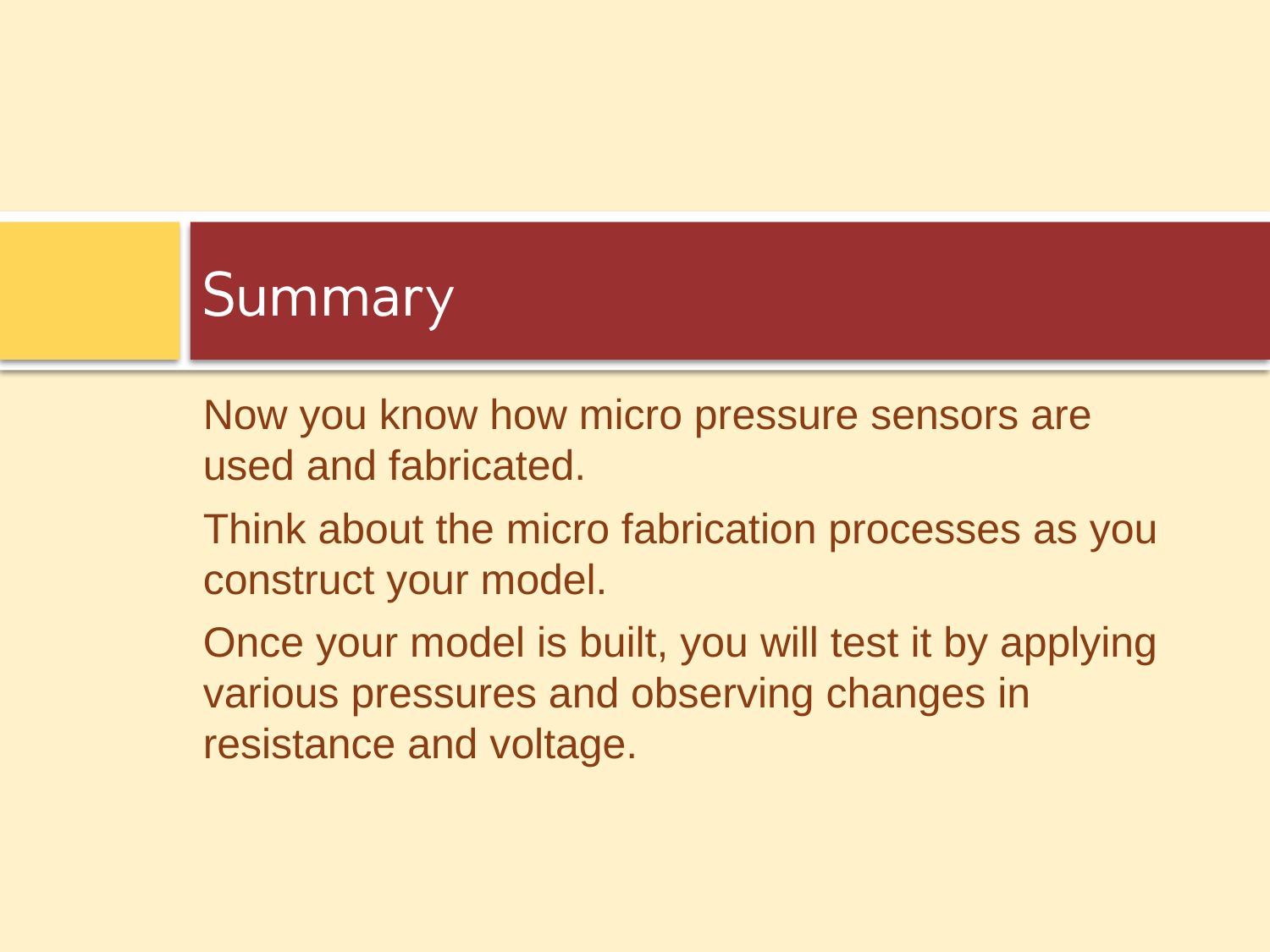

# Summary
Now you know how micro pressure sensors are used and fabricated.
Think about the micro fabrication processes as you construct your model.
Once your model is built, you will test it by applying various pressures and observing changes in resistance and voltage.